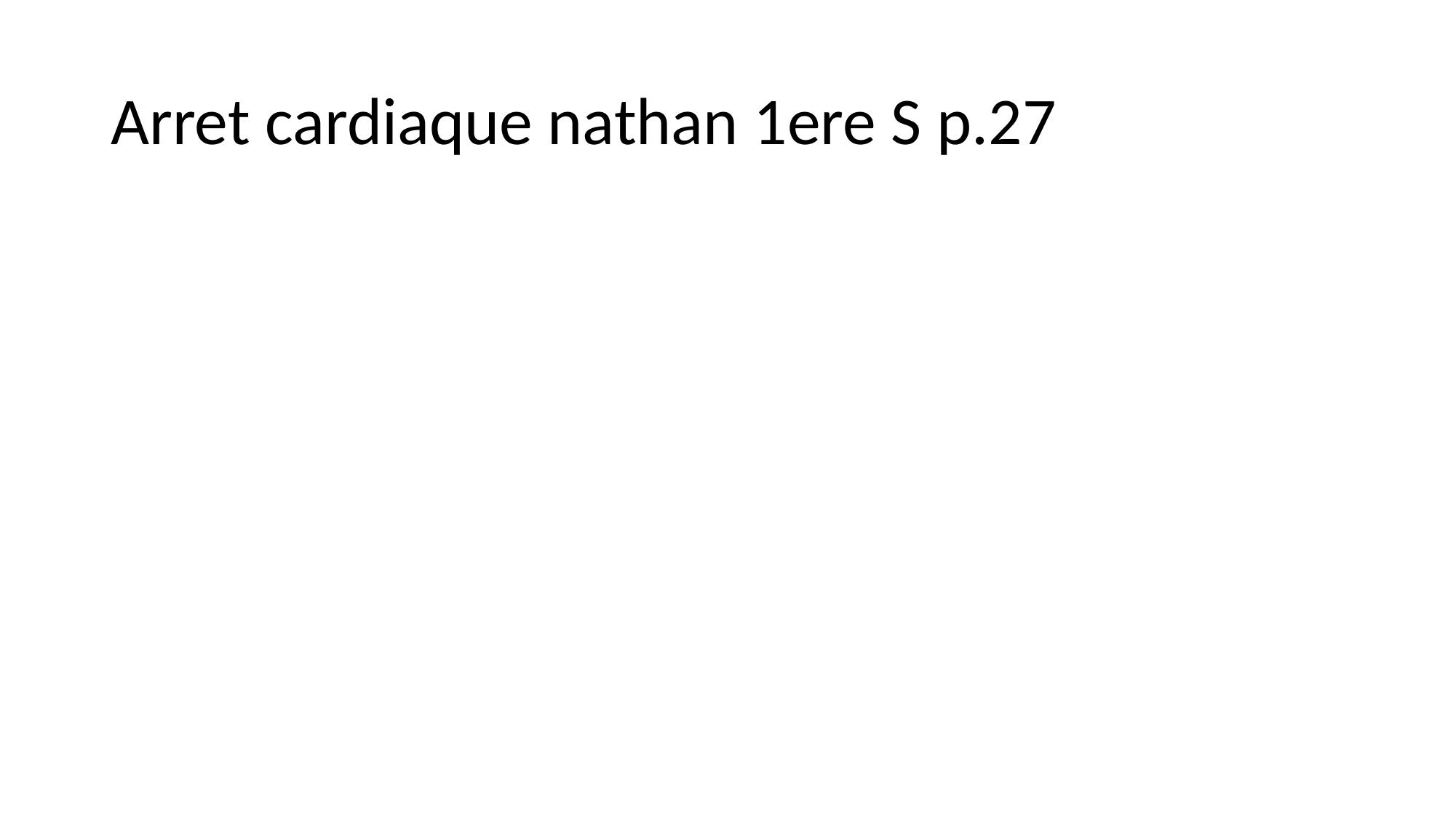

# Arret cardiaque nathan 1ere S p.27